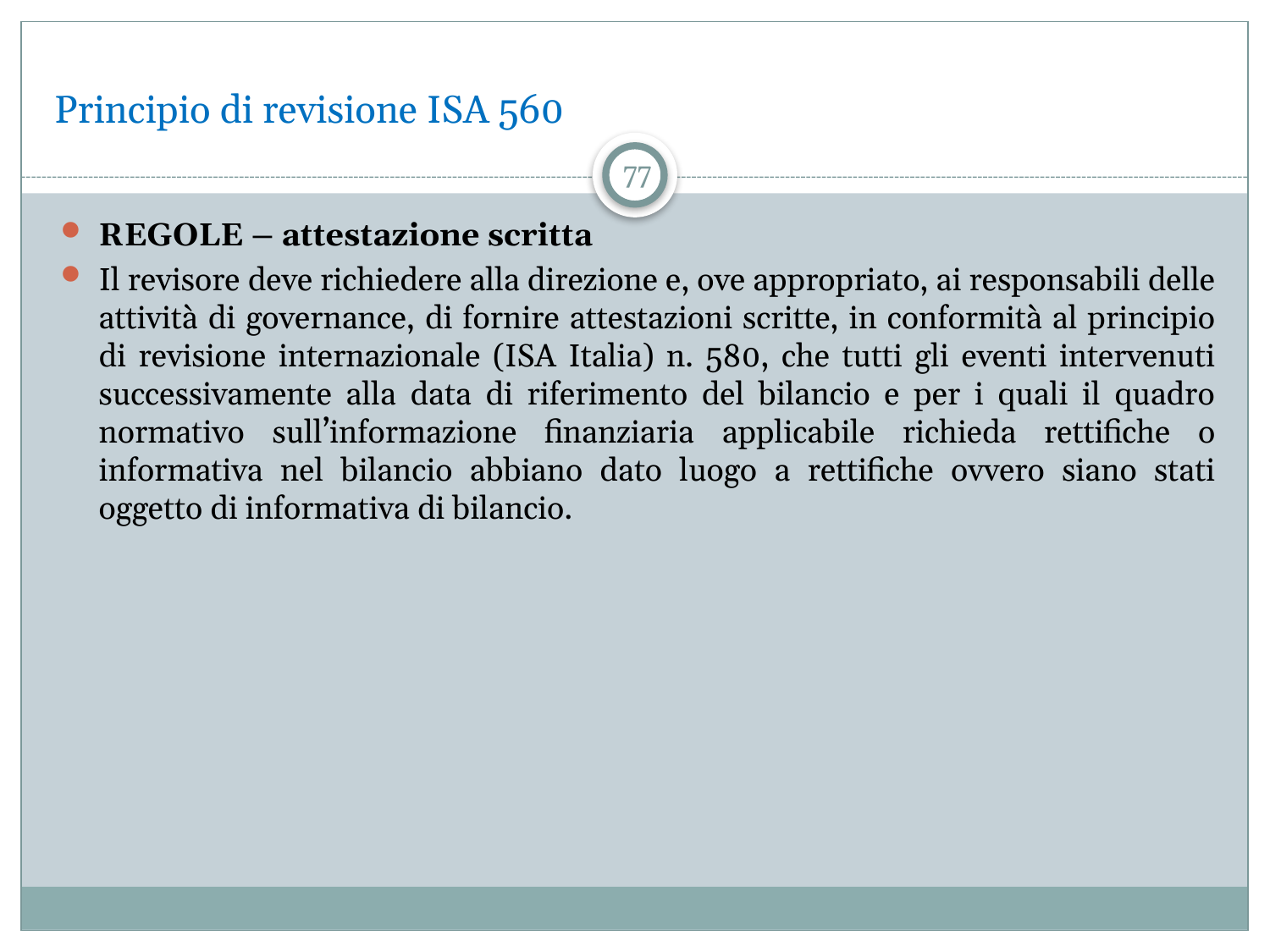

# Principio di revisione ISA 560
77
REGOLE – attestazione scritta
Il revisore deve richiedere alla direzione e, ove appropriato, ai responsabili delle attività di governance, di fornire attestazioni scritte, in conformità al principio di revisione internazionale (ISA Italia) n. 580, che tutti gli eventi intervenuti successivamente alla data di riferimento del bilancio e per i quali il quadro normativo sull’informazione finanziaria applicabile richieda rettifiche o informativa nel bilancio abbiano dato luogo a rettifiche ovvero siano stati oggetto di informativa di bilancio.